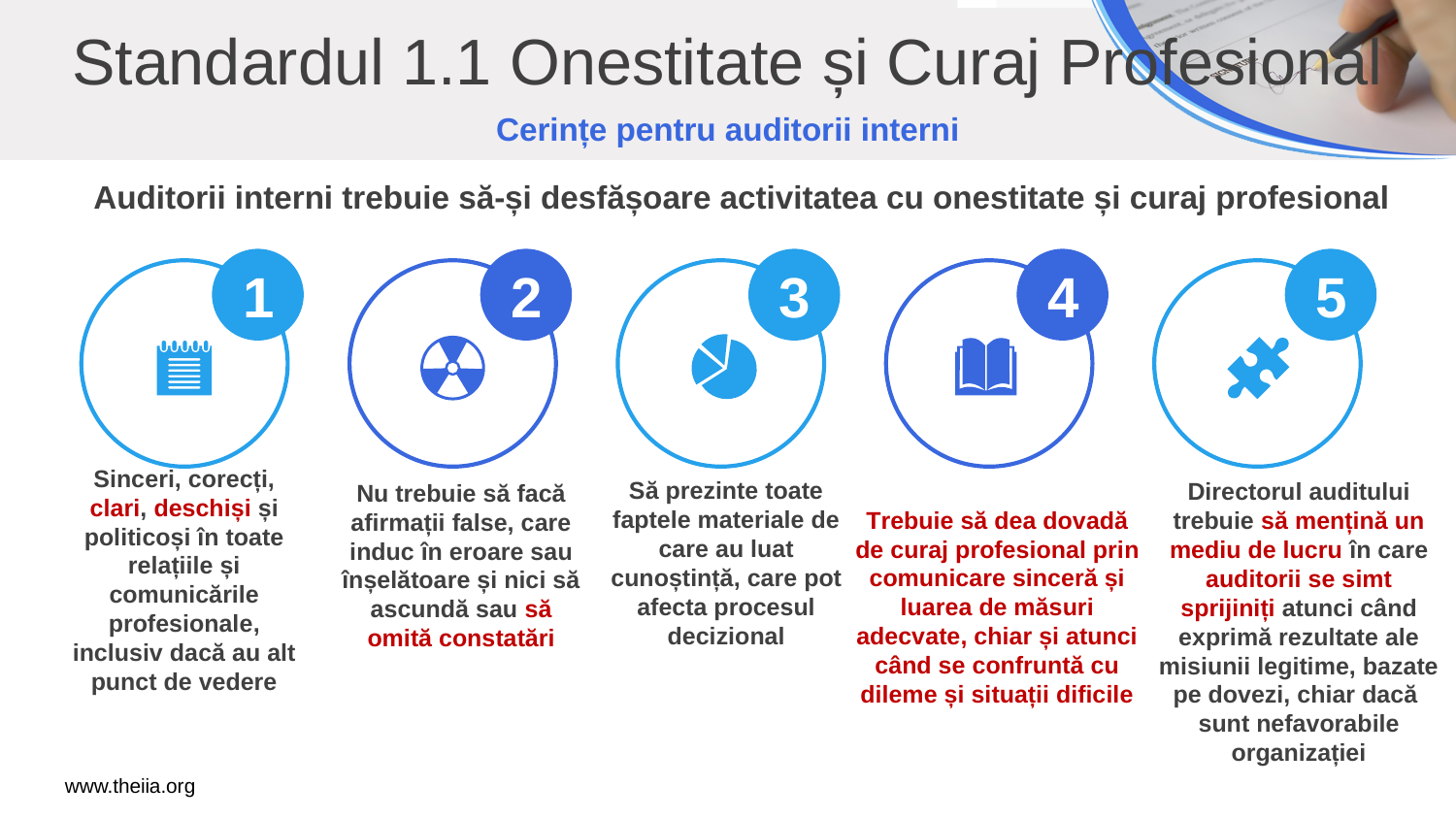

Standardul 1.1 Onestitate și Curaj Profesional
Cerințe pentru auditorii interni
Auditorii interni trebuie să-și desfășoare activitatea cu onestitate și curaj profesional

1
2
3
4
5

Să prezinte toate faptele materiale de care au luat cunoștință, care pot afecta procesul decizional
Directorul auditului trebuie să mențină un mediu de lucru în care auditorii se simt sprijiniți atunci când exprimă rezultate ale misiunii legitime, bazate pe dovezi, chiar dacă  sunt nefavorabile organizației
Sinceri, corecți, clari, deschiși și politicoși în toate relațiile și comunicările profesionale, inclusiv dacă au alt punct de vedere
Nu trebuie să facă afirmații false, care induc în eroare sau înșelătoare și nici să ascundă sau să omită constatări
Trebuie să dea dovadă de curaj profesional prin comunicare sinceră și luarea de măsuri adecvate, chiar și atunci când se confruntă cu dileme și situații dificile
www.theiia.org